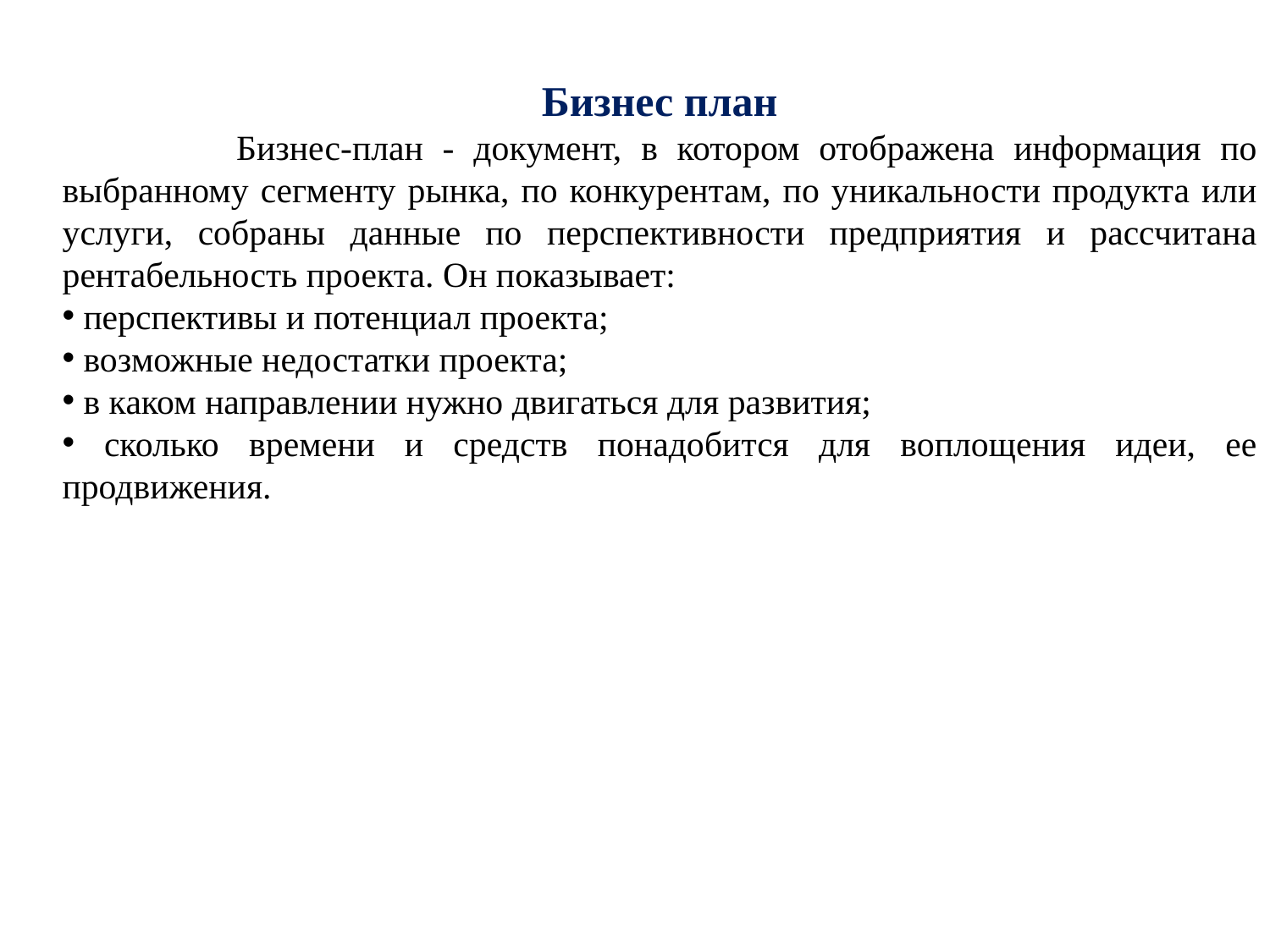

Бизнес план
         Бизнес-план - документ, в котором отображена информация по выбранному сегменту рынка, по конкурентам, по уникальности продукта или услуги, собраны данные по перспективности предприятия и рассчитана рентабельность проекта. Он показывает:
 перспективы и потенциал проекта;
 возможные недостатки проекта;
 в каком направлении нужно двигаться для развития;
 сколько времени и средств понадобится для воплощения идеи, ее продвижения.